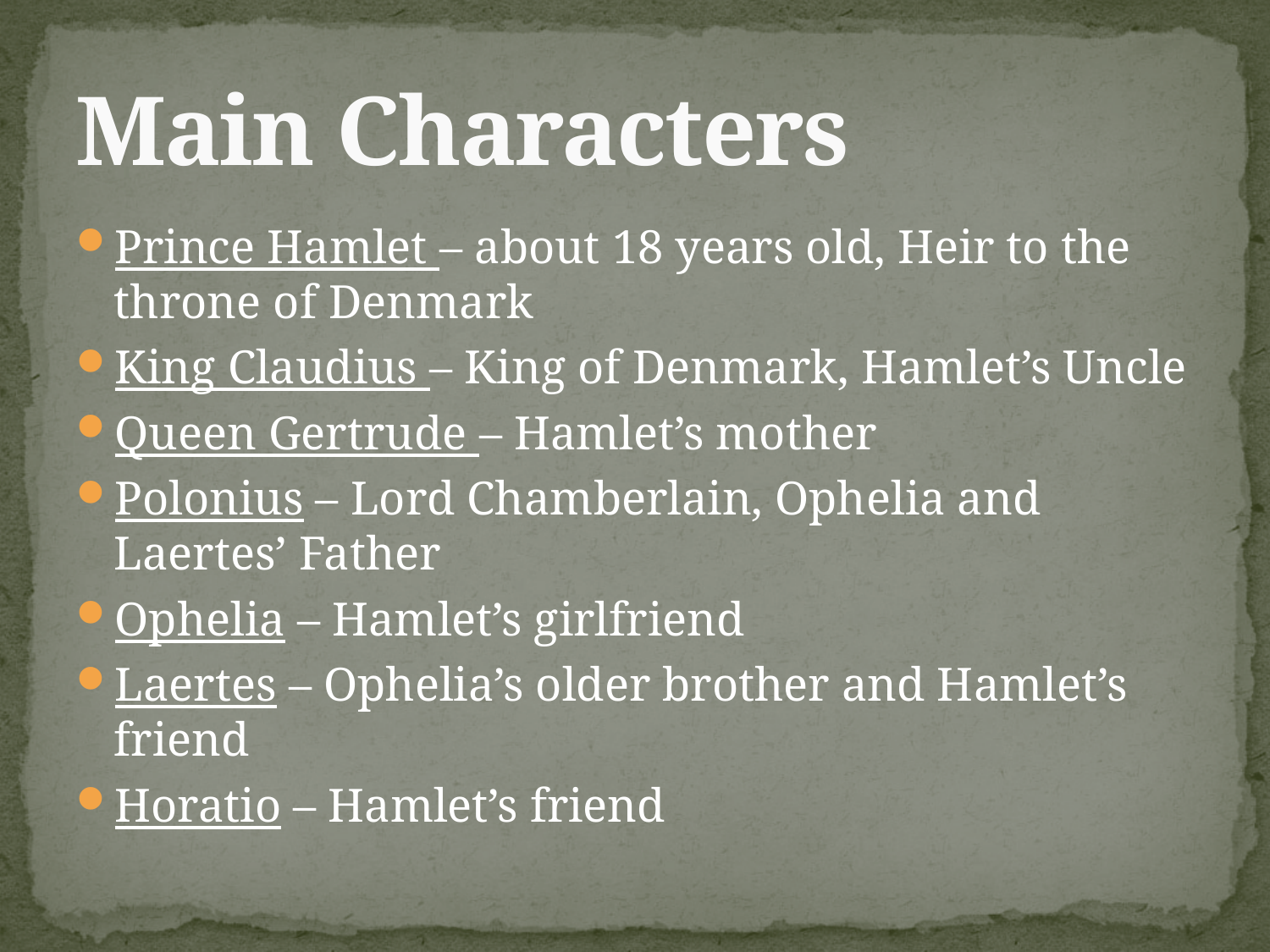

# Main Characters
Prince Hamlet – about 18 years old, Heir to the throne of Denmark
King Claudius – King of Denmark, Hamlet’s Uncle
Queen Gertrude – Hamlet’s mother
Polonius – Lord Chamberlain, Ophelia and Laertes’ Father
Ophelia – Hamlet’s girlfriend
Laertes – Ophelia’s older brother and Hamlet’s friend
Horatio – Hamlet’s friend